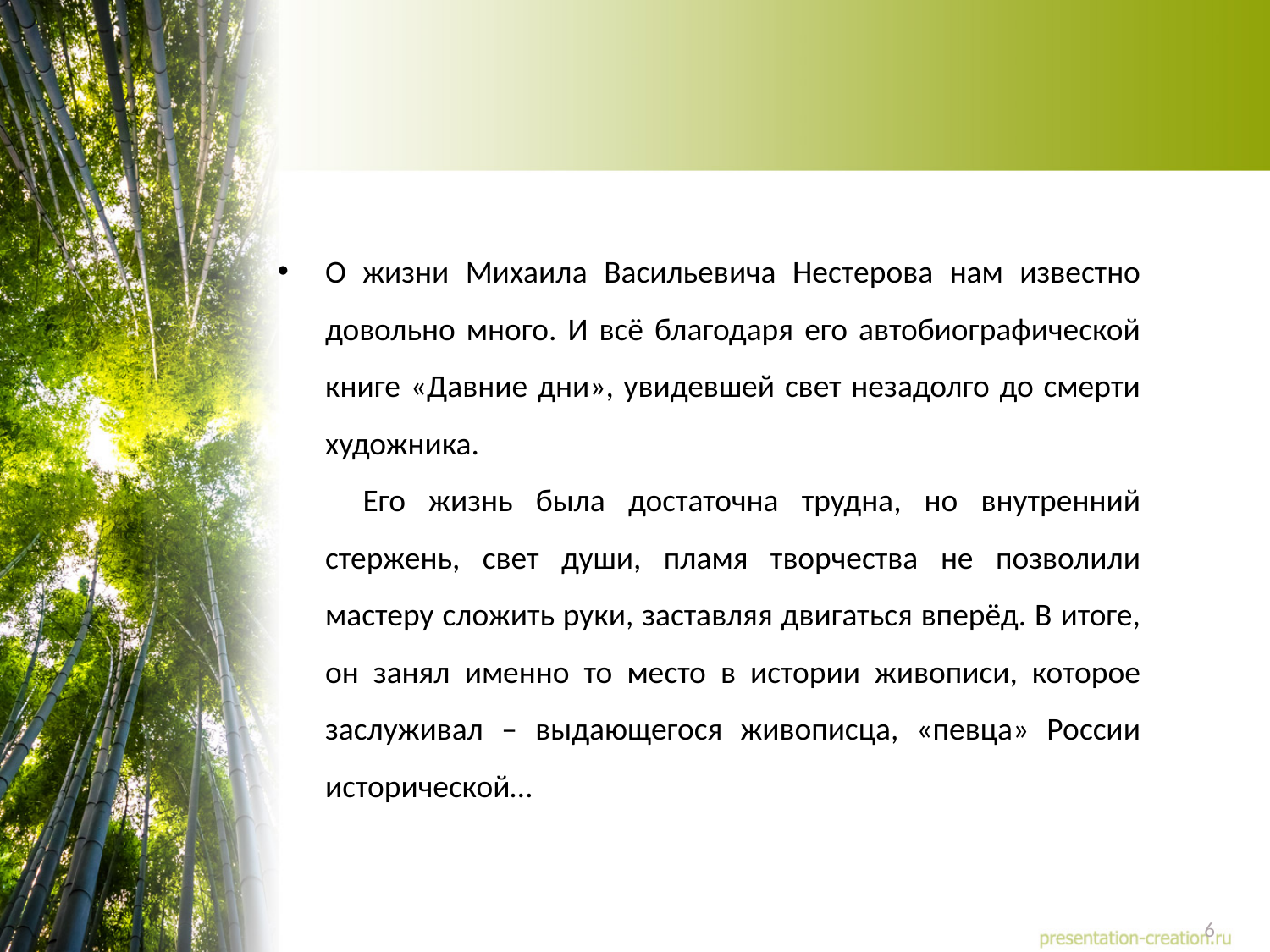

О жизни Михаила Васильевича Нестерова нам известно довольно много. И всё благодаря его автобиографической книге «Давние дни», увидевшей свет незадолго до смерти художника.
   Его жизнь была достаточна трудна, но внутренний стержень, свет души, пламя творчества не позволили мастеру сложить руки, заставляя двигаться вперёд. В итоге, он занял именно то место в истории живописи, которое заслуживал – выдающегося живописца, «певца» России исторической…
# .